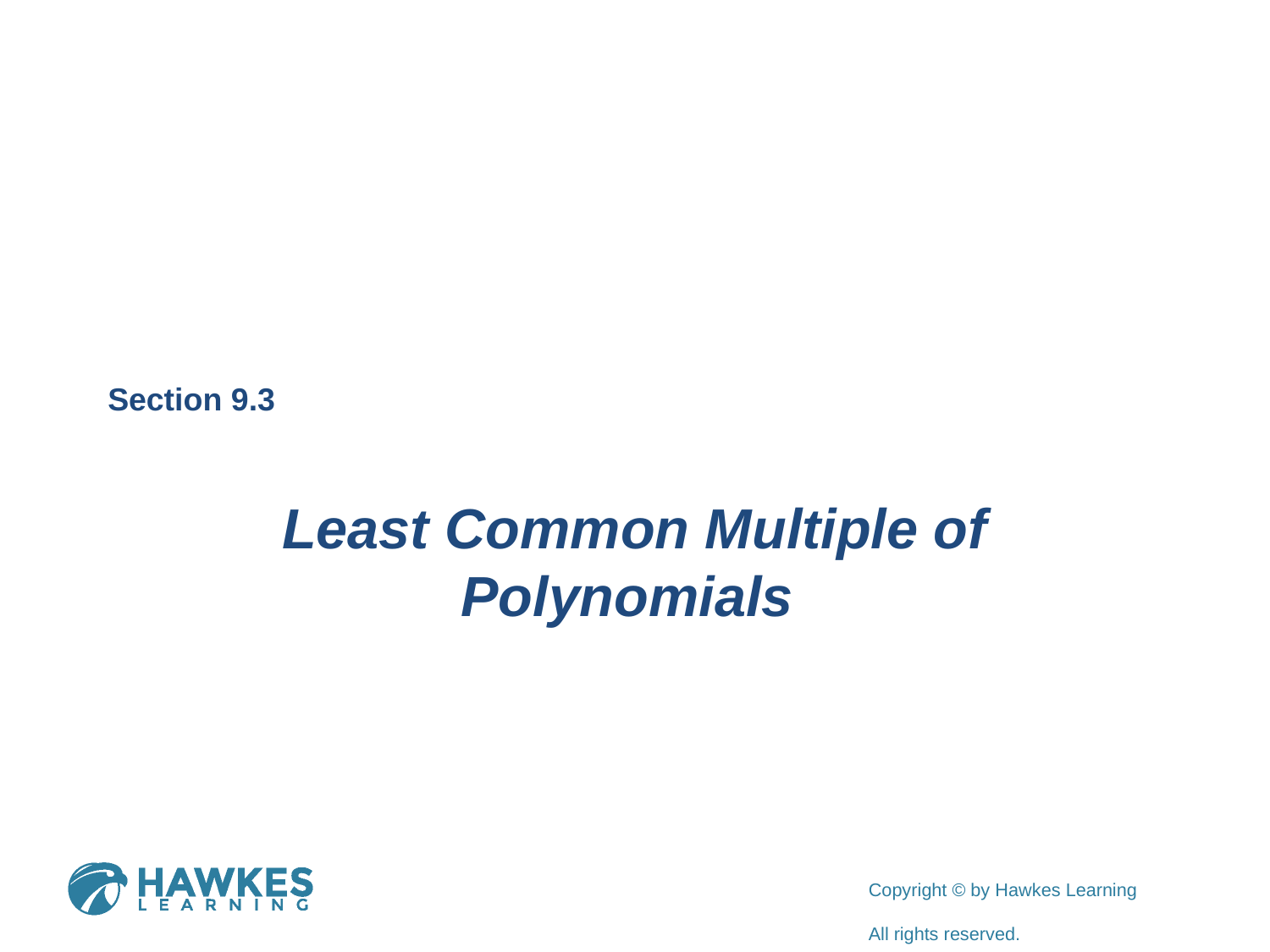

Section 9.3
Least Common Multiple of Polynomials